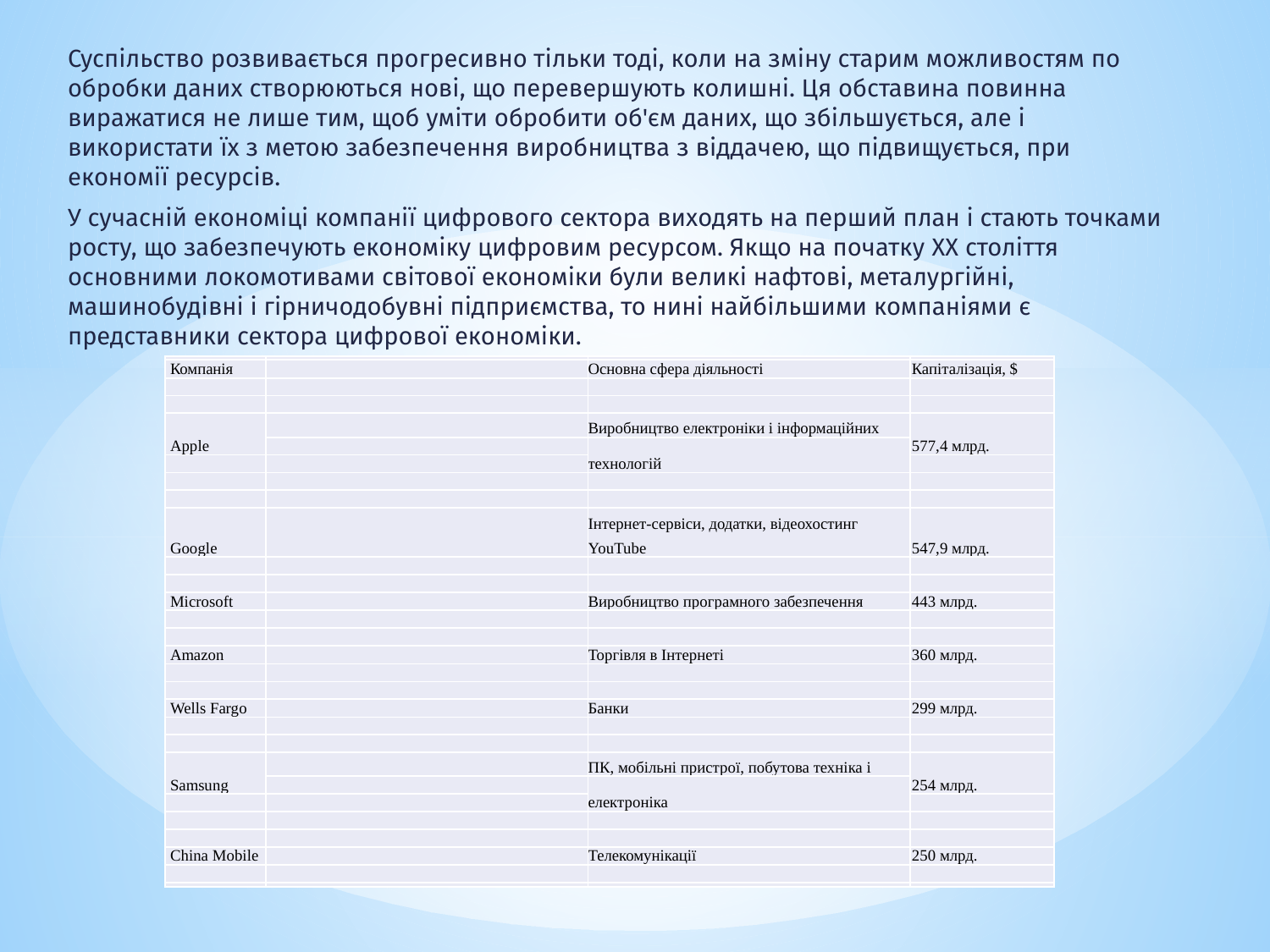

Суспільство розвивається прогресивно тільки тоді, коли на зміну старим можливостям по обробки даних створюються нові, що перевершують колишні. Ця обставина повинна виражатися не лише тим, щоб уміти обробити об'єм даних, що збільшується, але і використати їх з метою забезпечення виробництва з віддачею, що підвищується, при економії ресурсів.
У сучасній економіці компанії цифрового сектора виходять на перший план і стають точками росту, що забезпечують економіку цифровим ресурсом. Якщо на початку XX століття основними локомотивами світової економіки були великі нафтові, металургійні, машинобудівні і гірничодобувні підприємства, то нині найбільшими компаніями є представники сектора цифрової економіки.

|  |  |  |  |
| --- | --- | --- | --- |
| Компанія |  | Основна сфера діяльності | Капіталізація, $ |
|  |  |  |  |
|  |  |  |  |
| Apple |  | Виробництво електроніки і інформаційних | 577,4 млрд. |
|  |  | технологій |  |
|  |  |  |  |
|  |  |  |  |
|  |  |  |  |
| Google |  | Інтернет-сервіси, додатки, відеохостинг YouTube | 547,9 млрд. |
|  |  |  |  |
|  |  |  |  |
| Microsoft |  | Виробництво програмного забезпечення | 443 млрд. |
|  |  |  |  |
|  |  |  |  |
| Amazon |  | Торгівля в Інтернеті | 360 млрд. |
|  |  |  |  |
|  |  |  |  |
| Wells Fargo |  | Банки | 299 млрд. |
|  |  |  |  |
|  |  |  |  |
| Samsung |  | ПК, мобільні пристрої, побутова техніка і | 254 млрд. |
|  |  | електроніка |  |
|  |  |  |  |
|  |  |  |  |
|  |  |  |  |
| China Mobile |  | Телекомунікації | 250 млрд. |
|  |  |  |  |
|  |  |  |  |